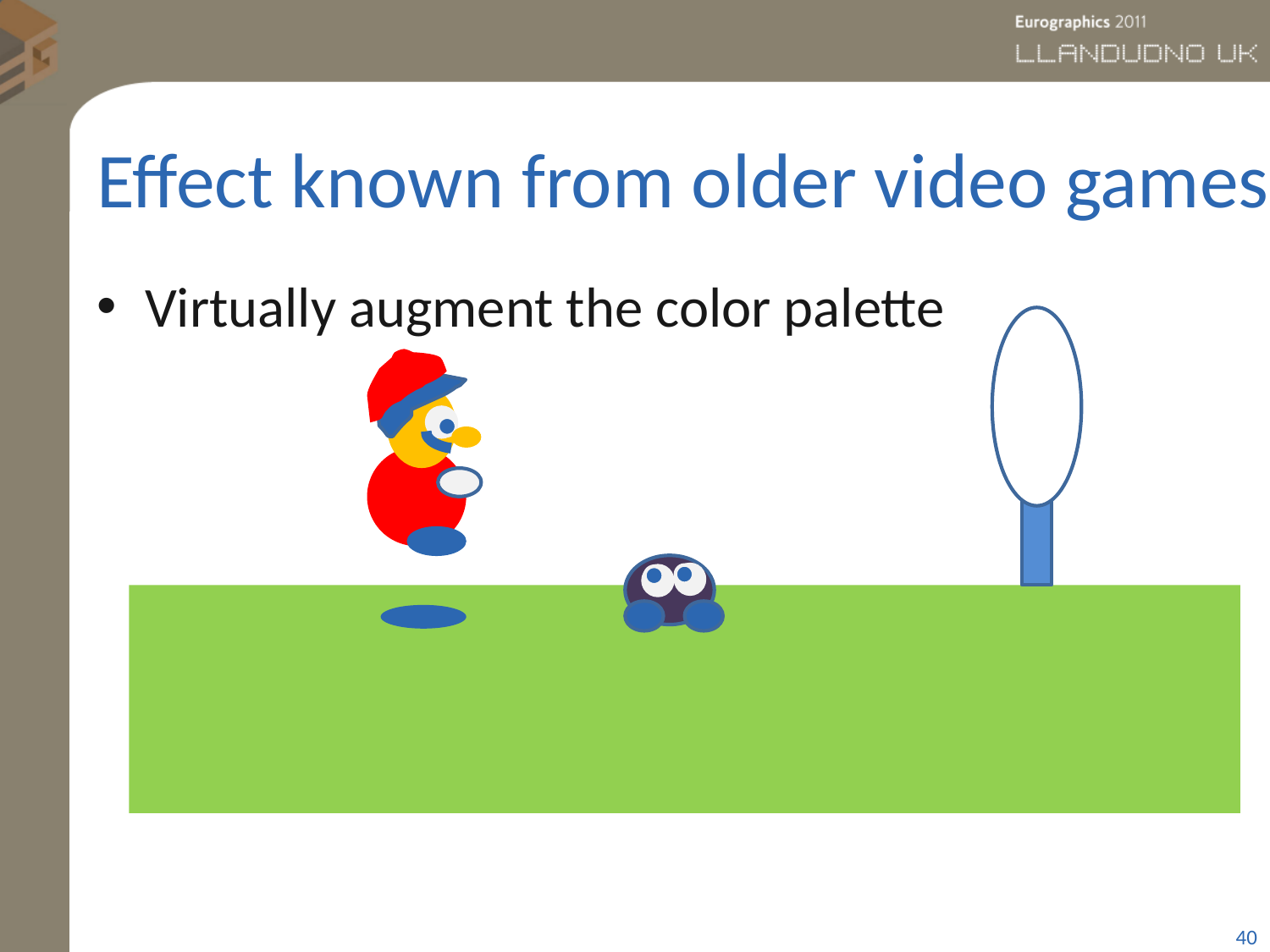

# Effect known from older video games
Virtually augment the color palette

40